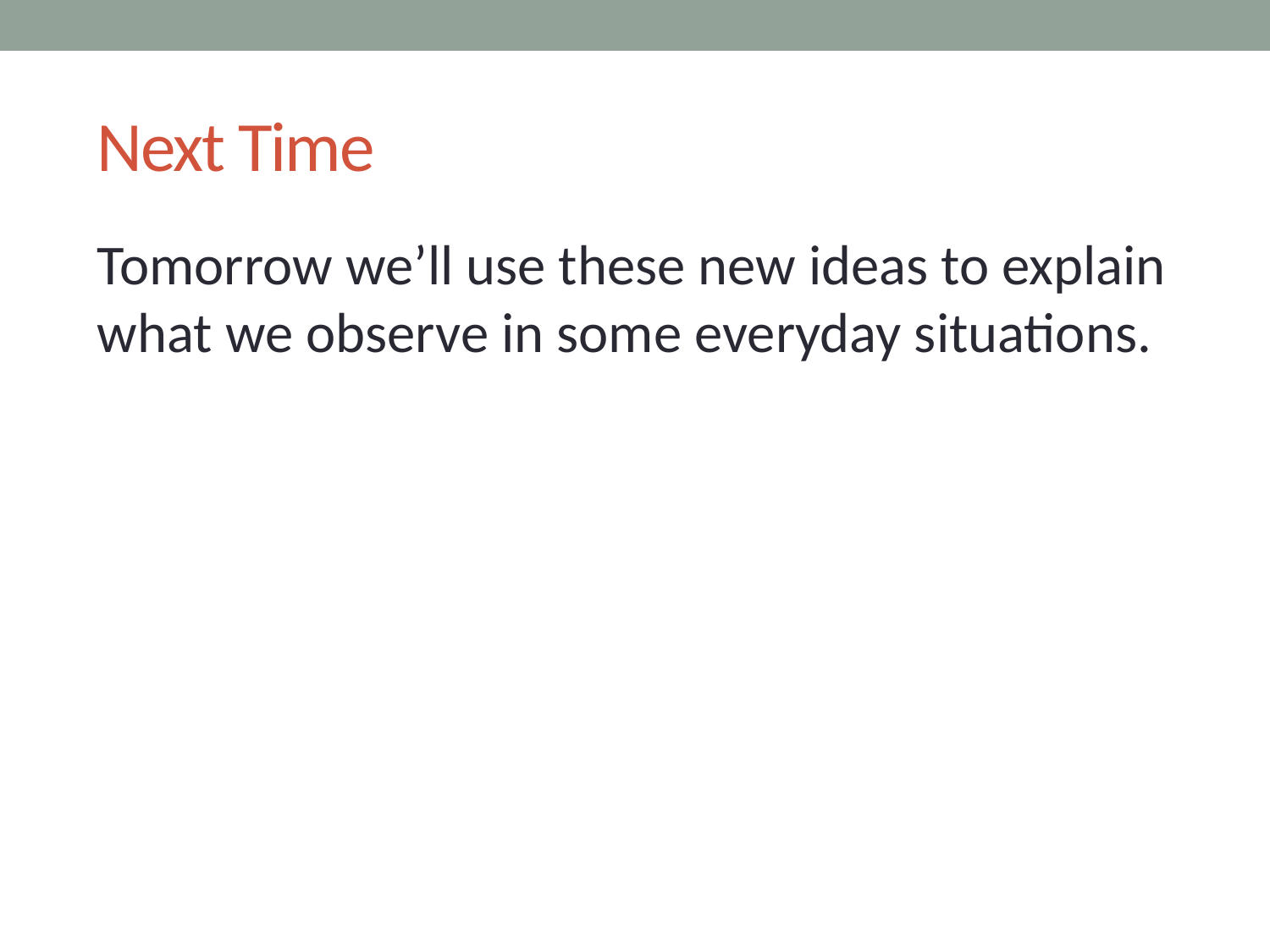

# Next Time
Tomorrow we’ll use these new ideas to explain what we observe in some everyday situations.